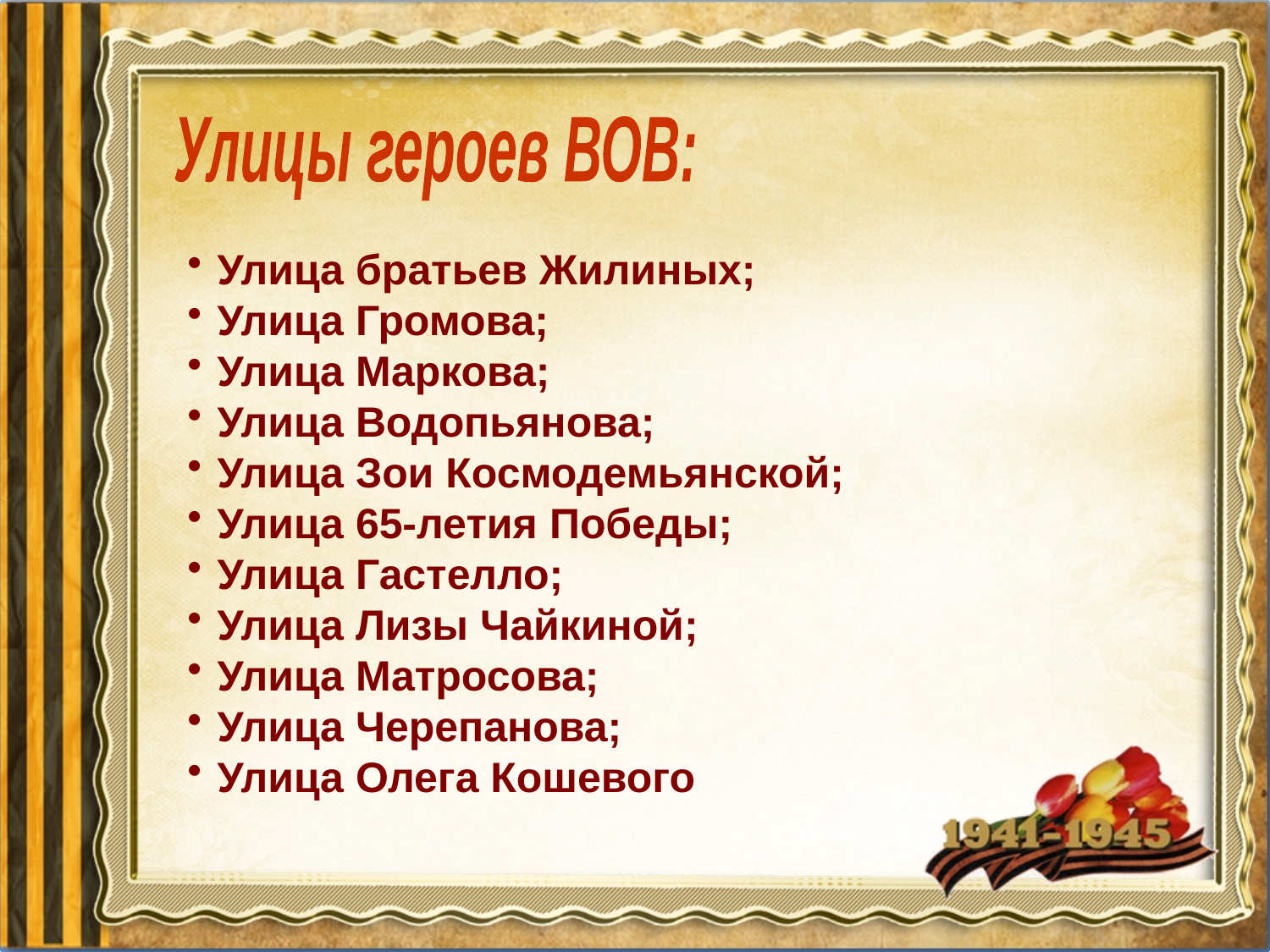

Улицы героев ВОВ:
Улица братьев Жилиных;
Улица Громова;
Улица Маркова;
Улица Водопьянова;
Улица Зои Космодемьянской;
Улица 65-летия Победы;
Улица Гастелло;
Улица Лизы Чайкиной;
Улица Матросова;
Улица Черепанова;
Улица Олега Кошевого